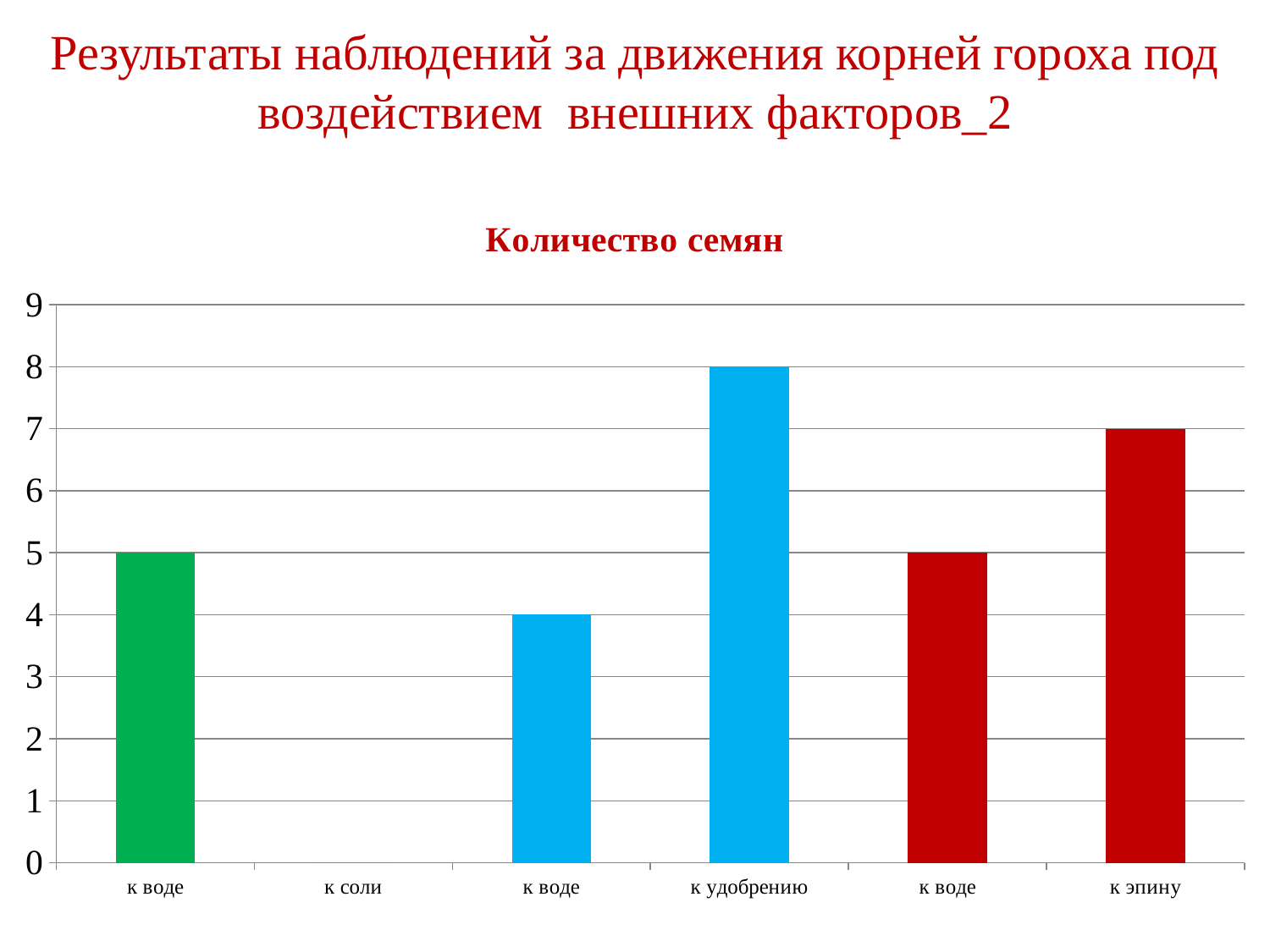

# Результаты наблюдений за движения корней гороха под воздействием  внешних факторов_2

### Chart: Количество семян

| Category | Количество семян |
|---|---|
| к воде | 5.0 |
| к соли | 0.0 |
| к воде | 4.0 |
| к удобрению | 8.0 |
| к воде | 5.0 |
| к эпину | 7.0 |